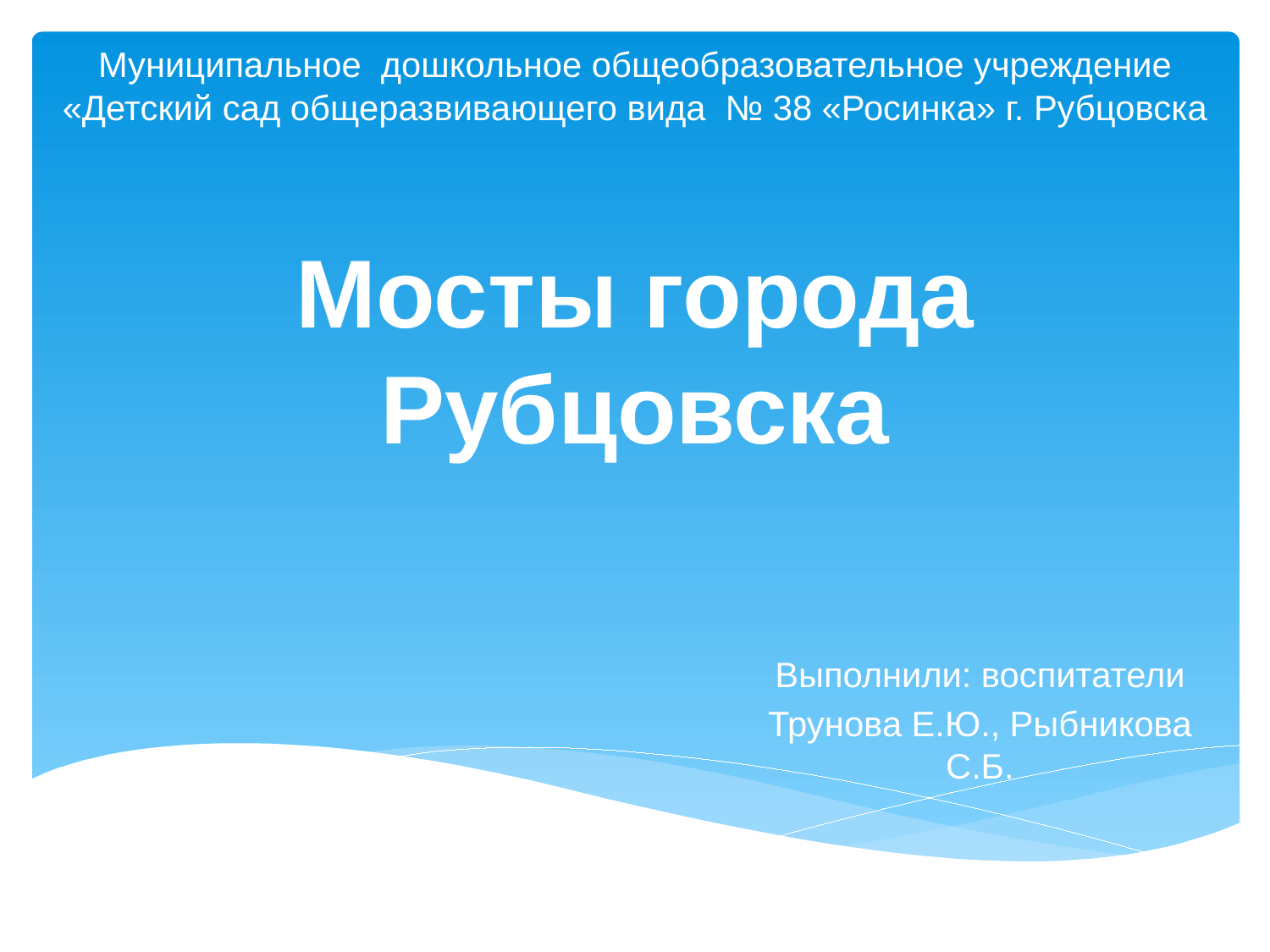

Муниципальное  дошкольное общеобразовательное учреждение «Детский сад общеразвивающего вида  № 38 «Росинка» г. Рубцовска
# Мосты города Рубцовска
Выполнили: воспитатели
Трунова Е.Ю., Рыбникова С.Б.